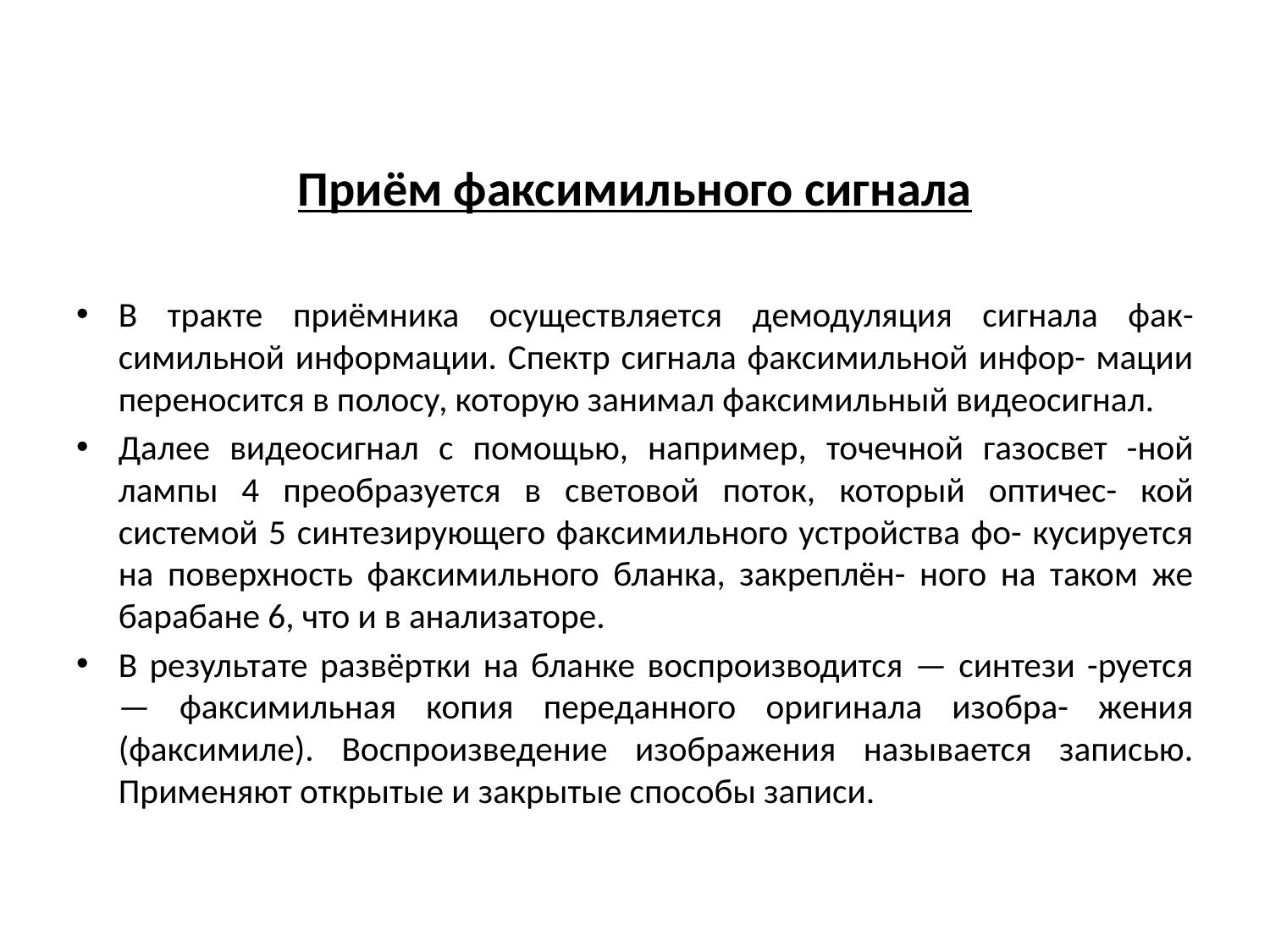

# Приём факсимильного сигнала
В тракте приёмника осуществляется демодуляция сигнала фак- симильной информации. Спектр сигнала факсимильной инфор- мации переносится в полосу, которую занимал факсимильный видеосигнал.
Далее видеосигнал с помощью, например, точечной газосвет -ной лампы 4 преобразуется в световой поток, который оптичес- кой системой 5 синтезирующего факсимильного устройства фо- кусируется на поверхность факсимильного бланка, закреплён- ного на таком же барабане 6, что и в анализаторе.
В результате развёртки на бланке воспроизводится — синтези -руется — факсимильная копия переданного оригинала изобра- жения (факсимиле). Воспроизведение изображения называется записью. Применяют открытые и закрытые способы записи.